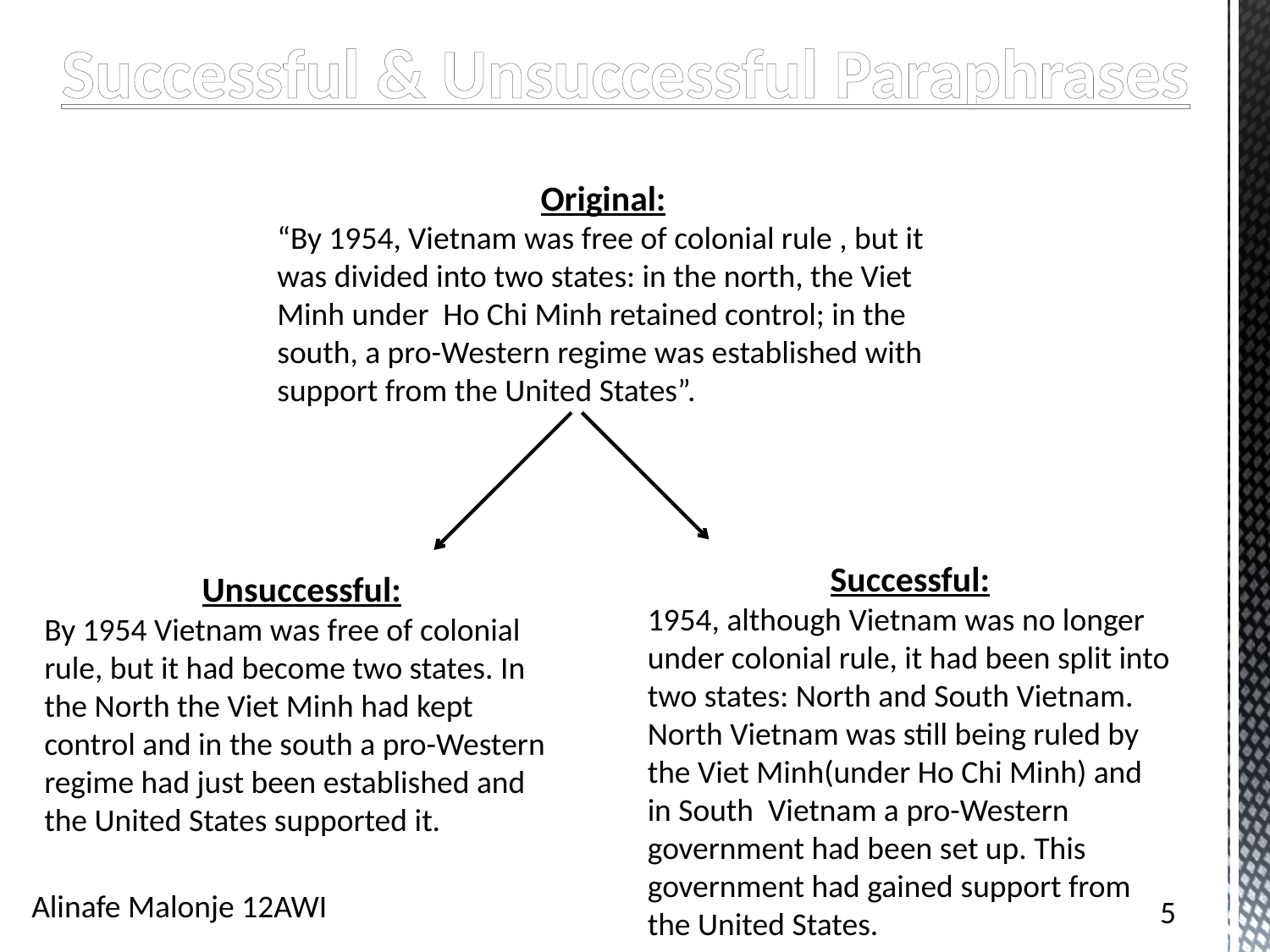

Successful & Unsuccessful Paraphrases
Original:
“By 1954, Vietnam was free of colonial rule , but it was divided into two states: in the north, the Viet Minh under  Ho Chi Minh retained control; in the south, a pro-Western regime was established with support from the United States”.
Successful:
1954, although Vietnam was no longer under colonial rule, it had been split into two states: North and South Vietnam. North Vietnam was still being ruled by the Viet Minh(under Ho Chi Minh) and in South  Vietnam a pro-Western government had been set up. This government had gained support from the United States.
Unsuccessful:
By 1954 Vietnam was free of colonial rule, but it had become two states. In the North the Viet Minh had kept control and in the south a pro-Western regime had just been established and the United States supported it.